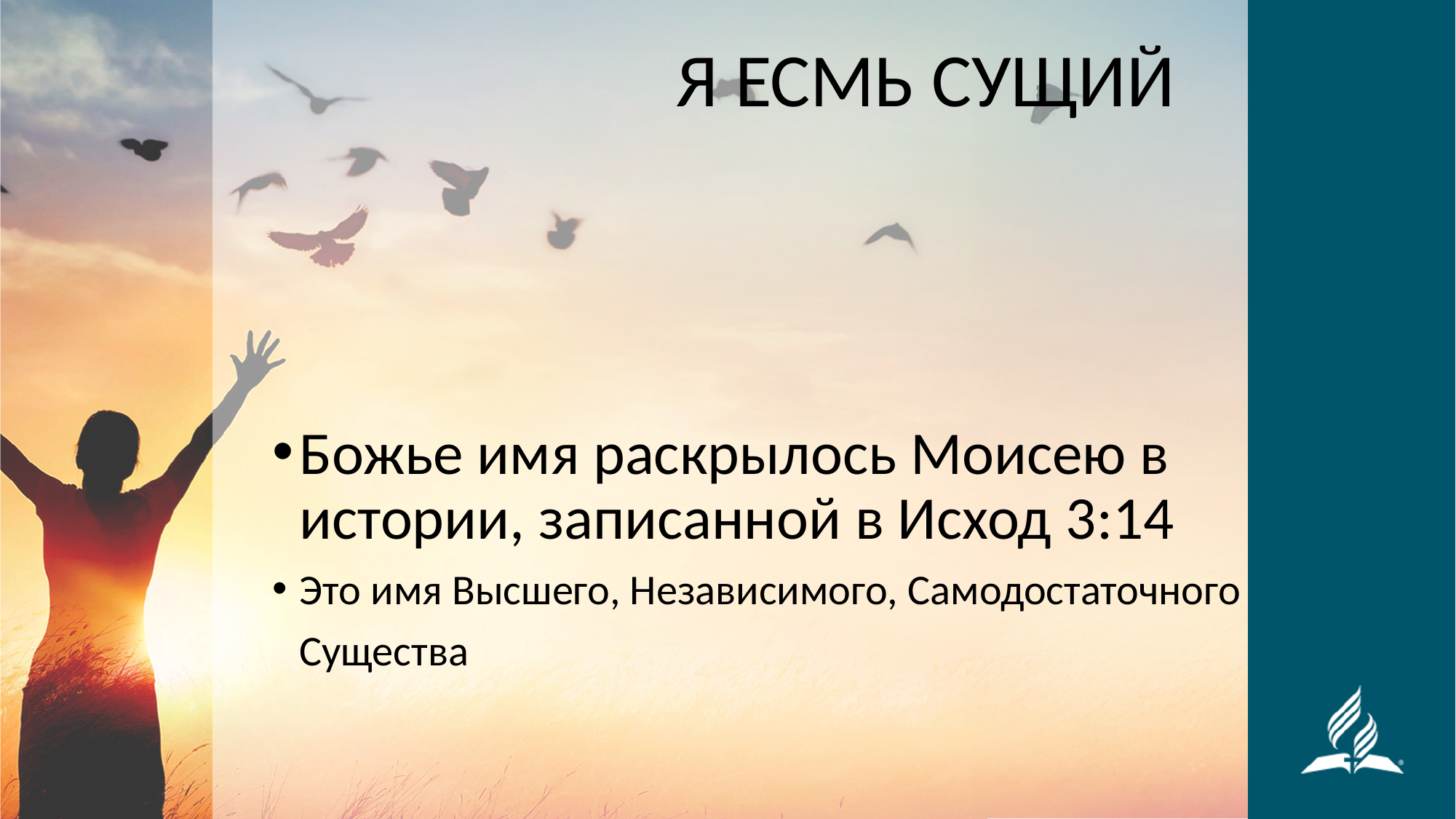

# Я ЕСМЬ СУЩИЙ
Божье имя раскрылось Моисею в истории, записанной в Исход 3:14
Это имя Высшего, Независимого, Самодостаточного Существа